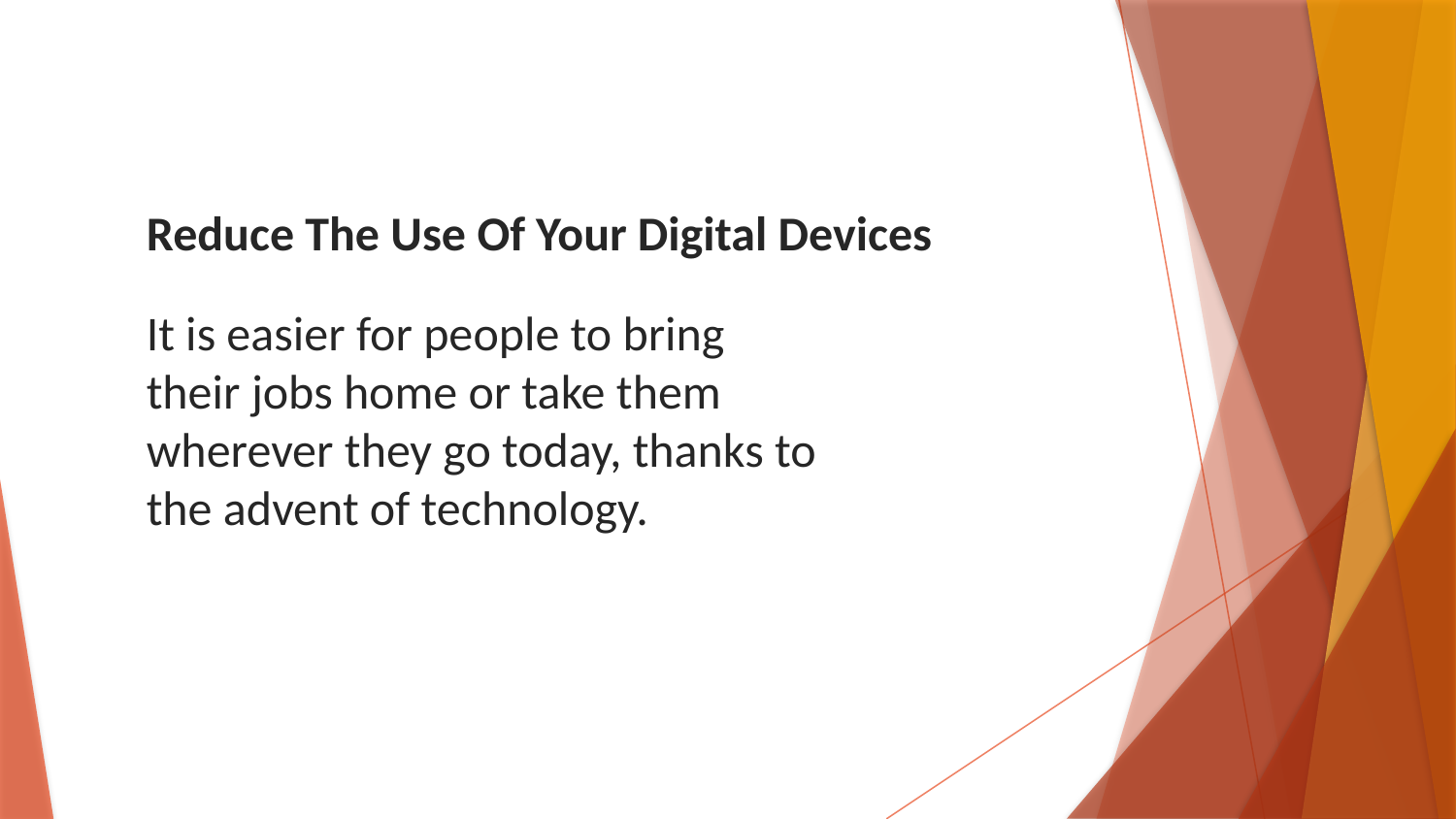

Reduce The Use Of Your Digital Devices
It is easier for people to bring their jobs home or take them wherever they go today, thanks to the advent of technology.